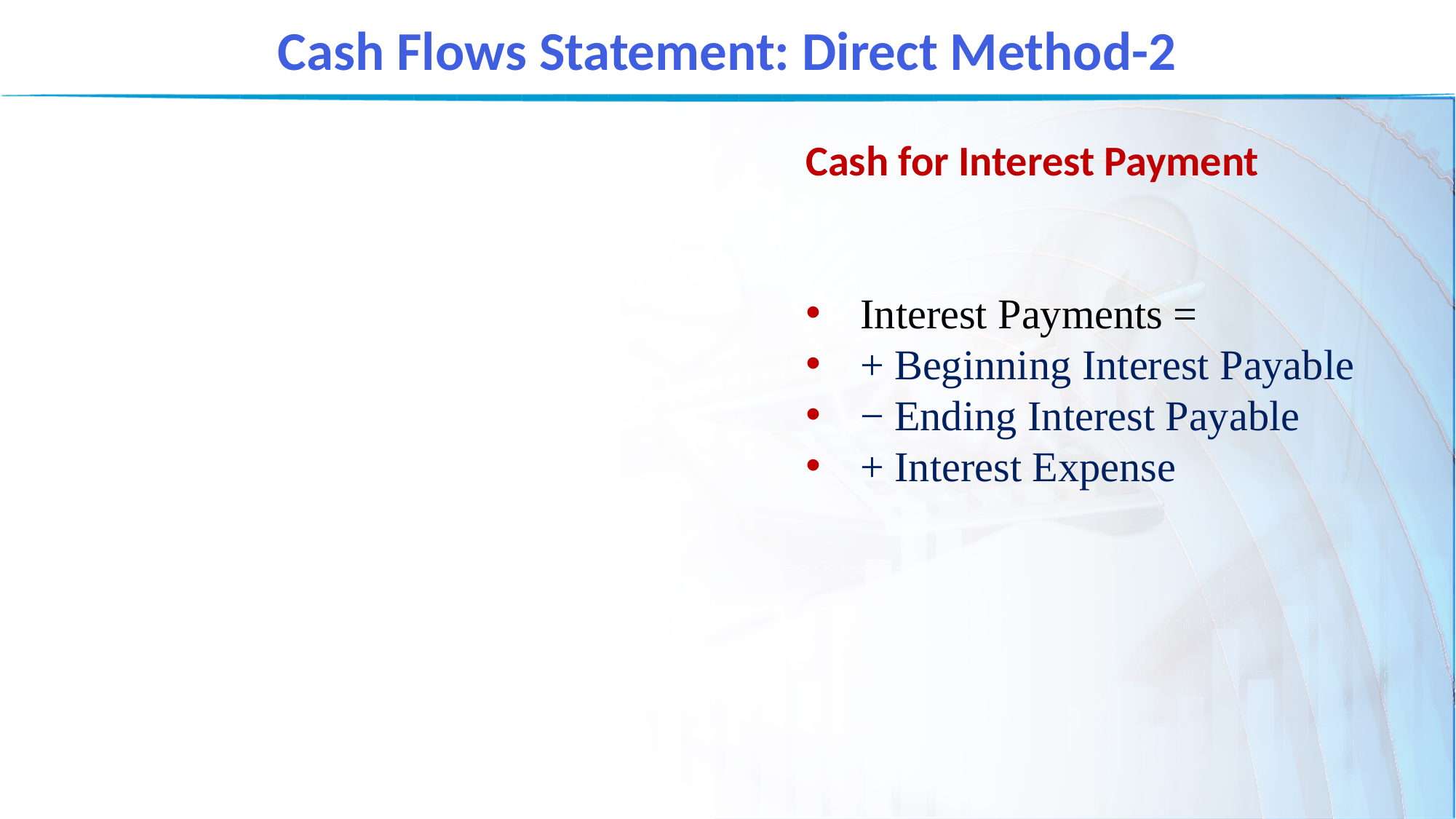

Cash Flows Statement: Direct Method-2
Cash for Interest Payment

Interest Payments =
+ Beginning Interest Payable
− Ending Interest Payable
+ Interest Expense